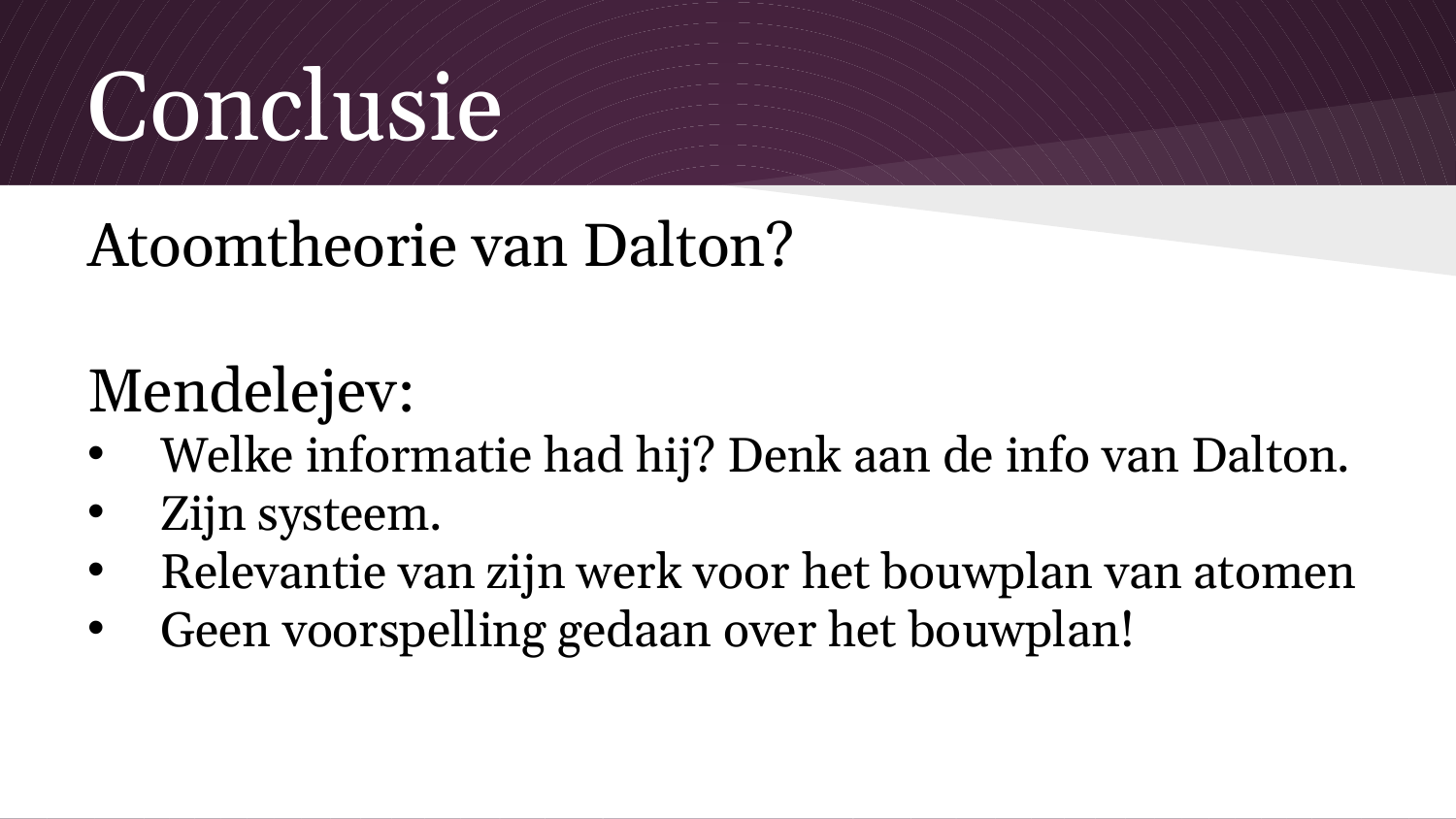

# Conclusie
Atoomtheorie van Dalton?

Mendelejev:
Welke informatie had hij? Denk aan de info van Dalton.
Zijn systeem.
Relevantie van zijn werk voor het bouwplan van atomen
Geen voorspelling gedaan over het bouwplan!